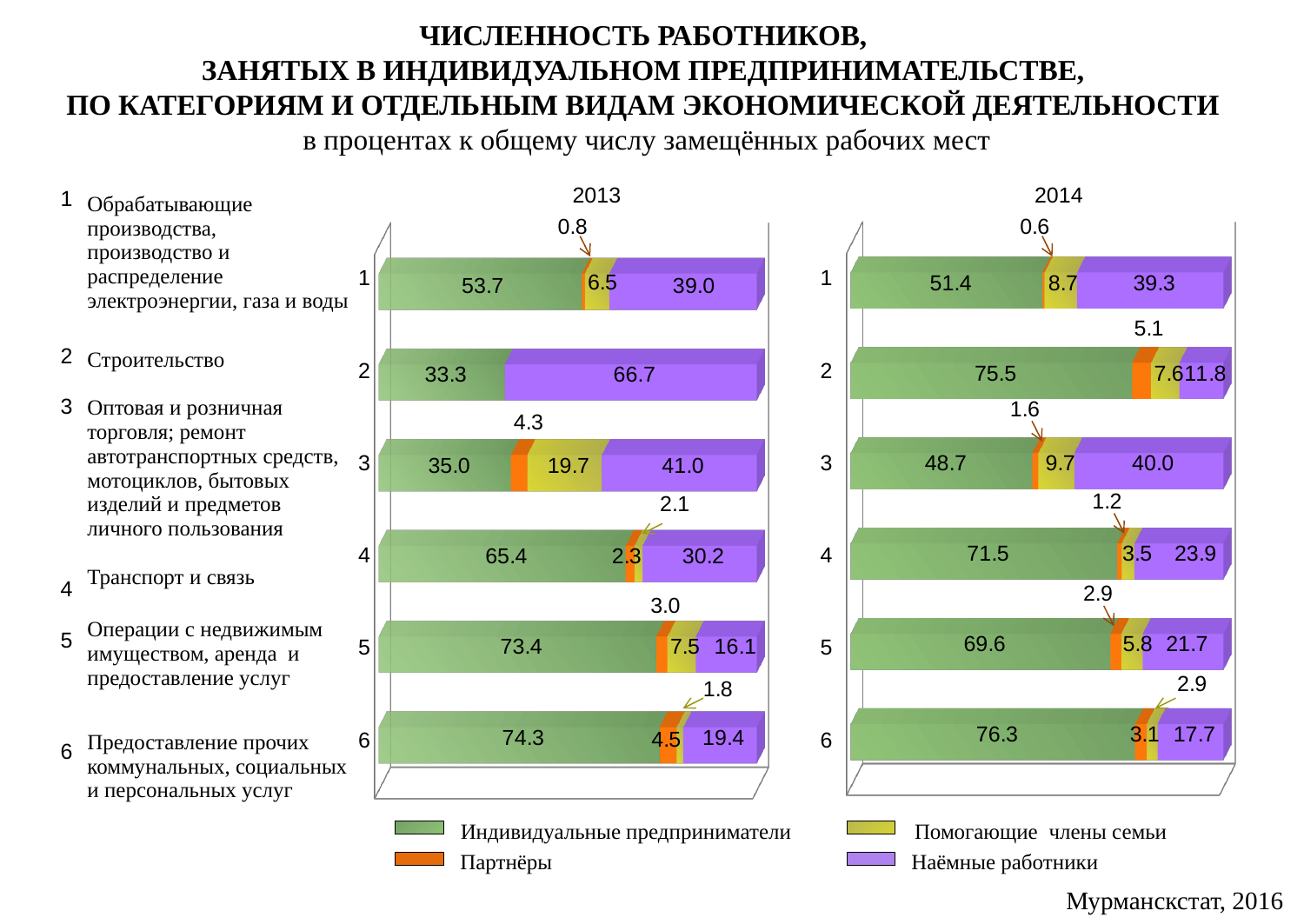

ЧИСЛЕННОСТЬ РАБОТНИКОВ,
ЗАНЯТЫХ В ИНДИВИДУАЛЬНОМ ПРЕДПРИНИМАТЕЛЬСТВЕ,
ПО КАТЕГОРИЯМ И ОТДЕЛЬНЫМ ВИДАМ ЭКОНОМИЧЕСКОЙ ДЕЯТЕЛЬНОСТИ
в процентах к общему числу замещённых рабочих мест
2013
2014
| Обрабатывающие производства, производство и распределение электроэнергии, газа и воды |
| --- |
| Строительство Оптовая и розничная торговля; ремонт автотранспортных средств, мотоциклов, бытовых изделий и предметов личного пользования |
| Транспорт и связь |
| Операции с недвижимым имуществом, аренда и предоставление услуг |
| Предоставление прочих коммунальных, социальных и персональных услуг |
1

[unsupported chart]

[unsupported chart]

1
2
3
4
5
6
1
2
2
3
3
4
4

5
5
6
6
Индивидуальные предприниматели
Помогающие  члены семьи

Партнёры
Наёмные работники

Мурманскстат, 2016